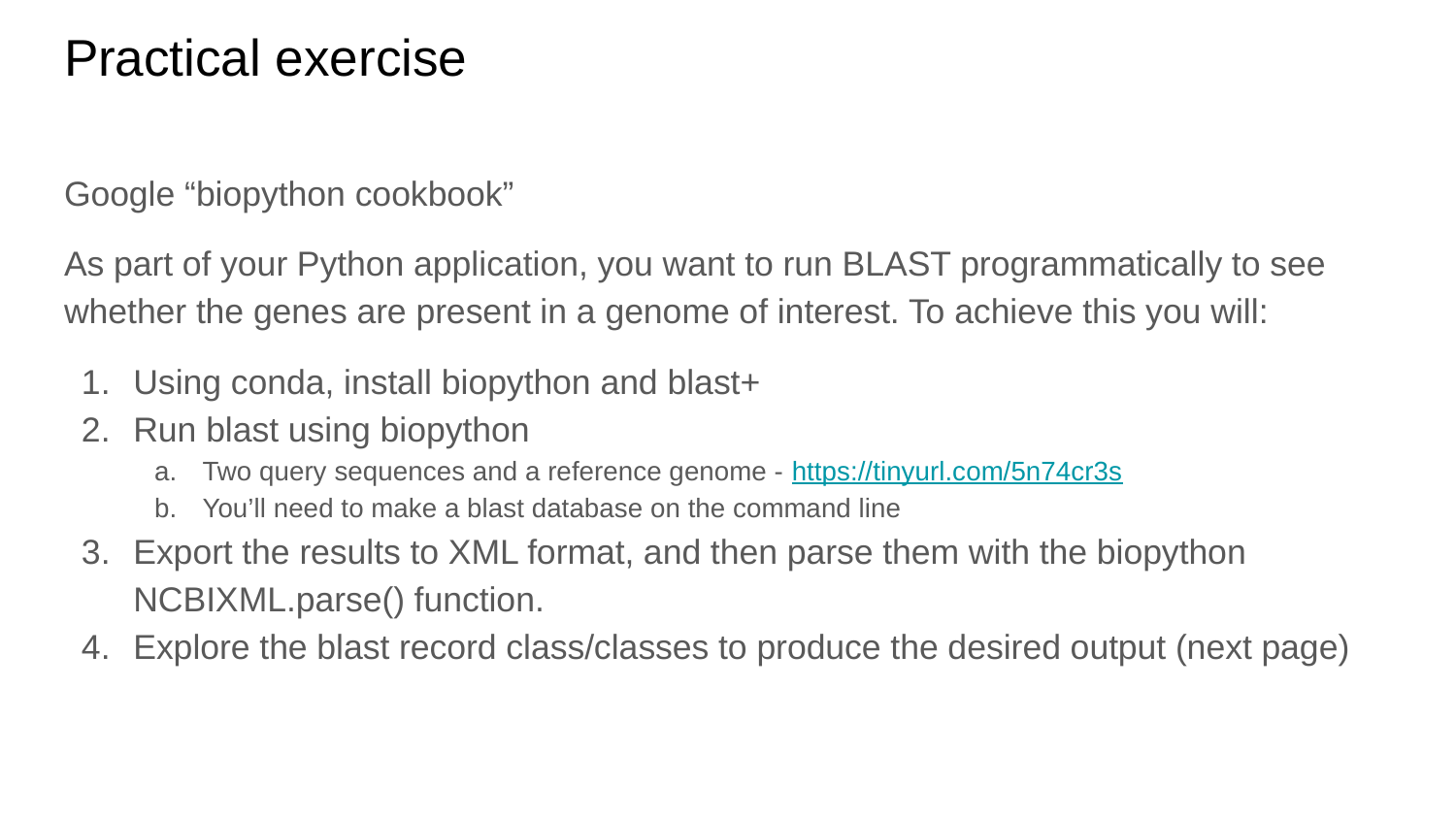

# Practical exercise
Google “biopython cookbook”
As part of your Python application, you want to run BLAST programmatically to see whether the genes are present in a genome of interest. To achieve this you will:
Using conda, install biopython and blast+
Run blast using biopython
Two query sequences and a reference genome - https://tinyurl.com/5n74cr3s
You’ll need to make a blast database on the command line
Export the results to XML format, and then parse them with the biopython NCBIXML.parse() function.
Explore the blast record class/classes to produce the desired output (next page)